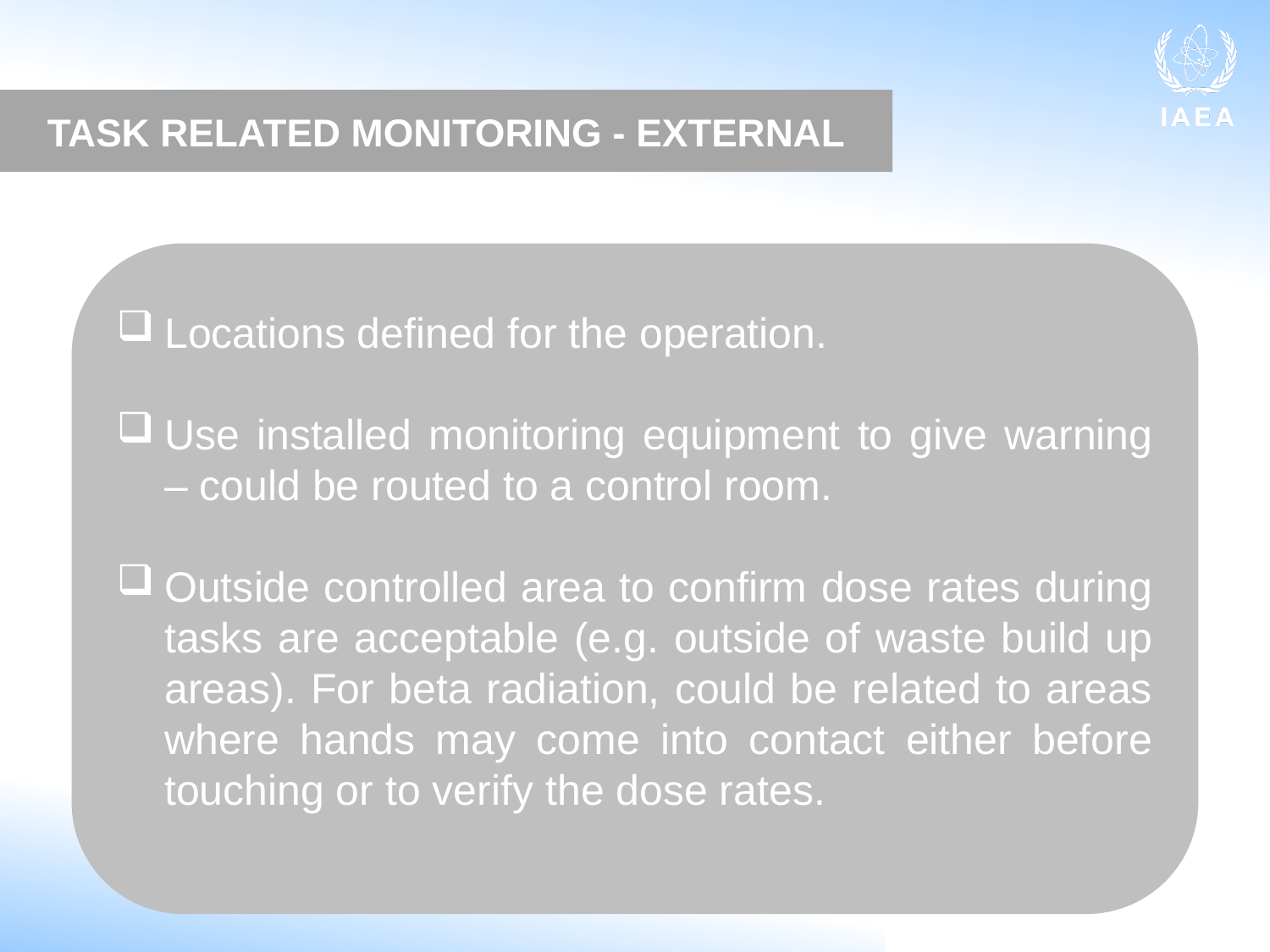

TASK RELATED MONITORING - EXTERNAL
Locations defined for the operation.

Use installed monitoring equipment to give warning – could be routed to a control room.

Outside controlled area to confirm dose rates during tasks are acceptable (e.g. outside of waste build up areas). For beta radiation, could be related to areas where hands may come into contact either before touching or to verify the dose rates.